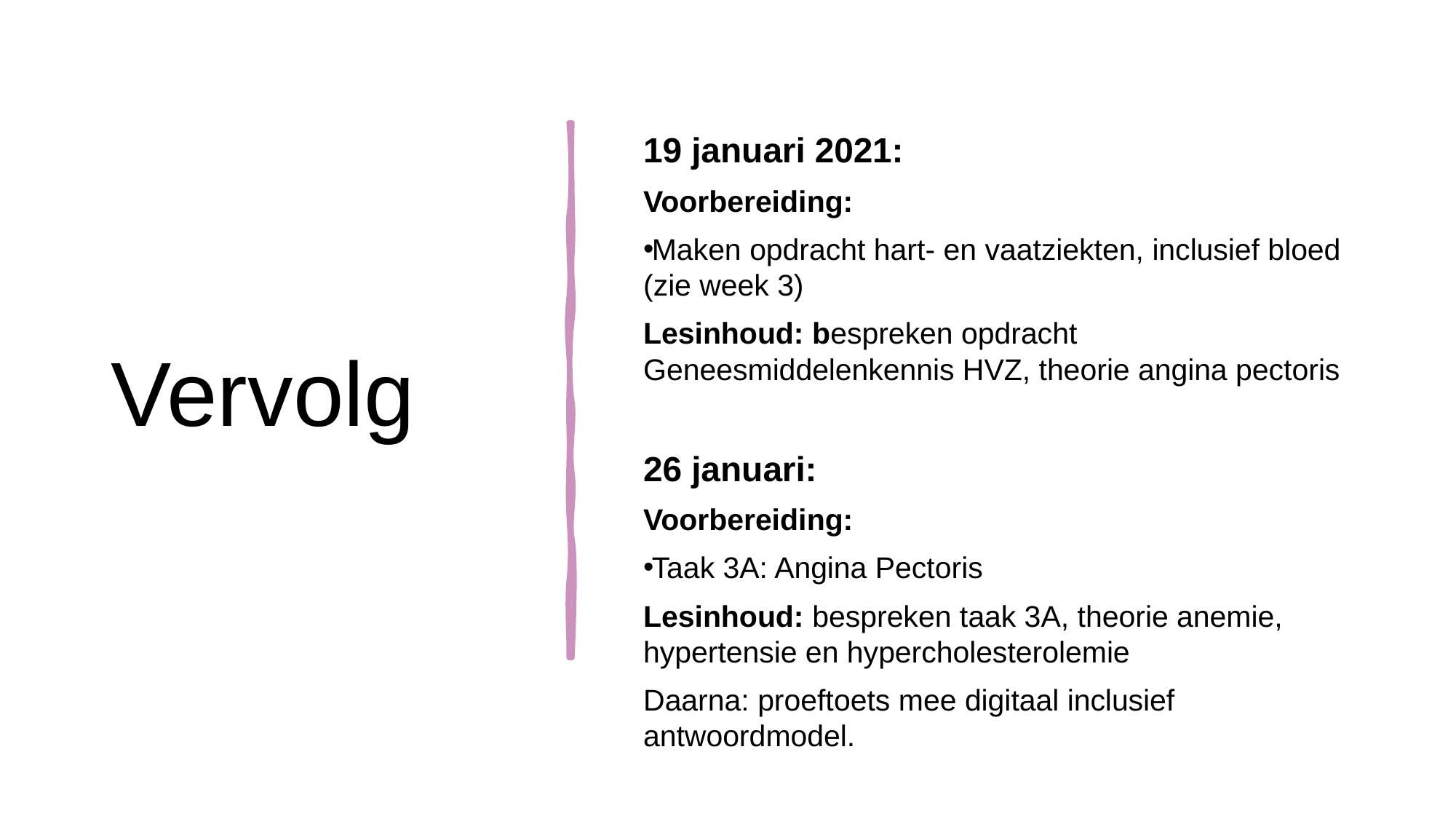

# Vervolg
19 januari 2021:
Voorbereiding:
Maken opdracht hart- en vaatziekten, inclusief bloed (zie week 3)
Lesinhoud: bespreken opdracht Geneesmiddelenkennis HVZ, theorie angina pectoris

26 januari:
Voorbereiding:
Taak 3A: Angina Pectoris
Lesinhoud: bespreken taak 3A, theorie anemie, hypertensie en hypercholesterolemie
Daarna: proeftoets mee digitaal inclusief antwoordmodel.